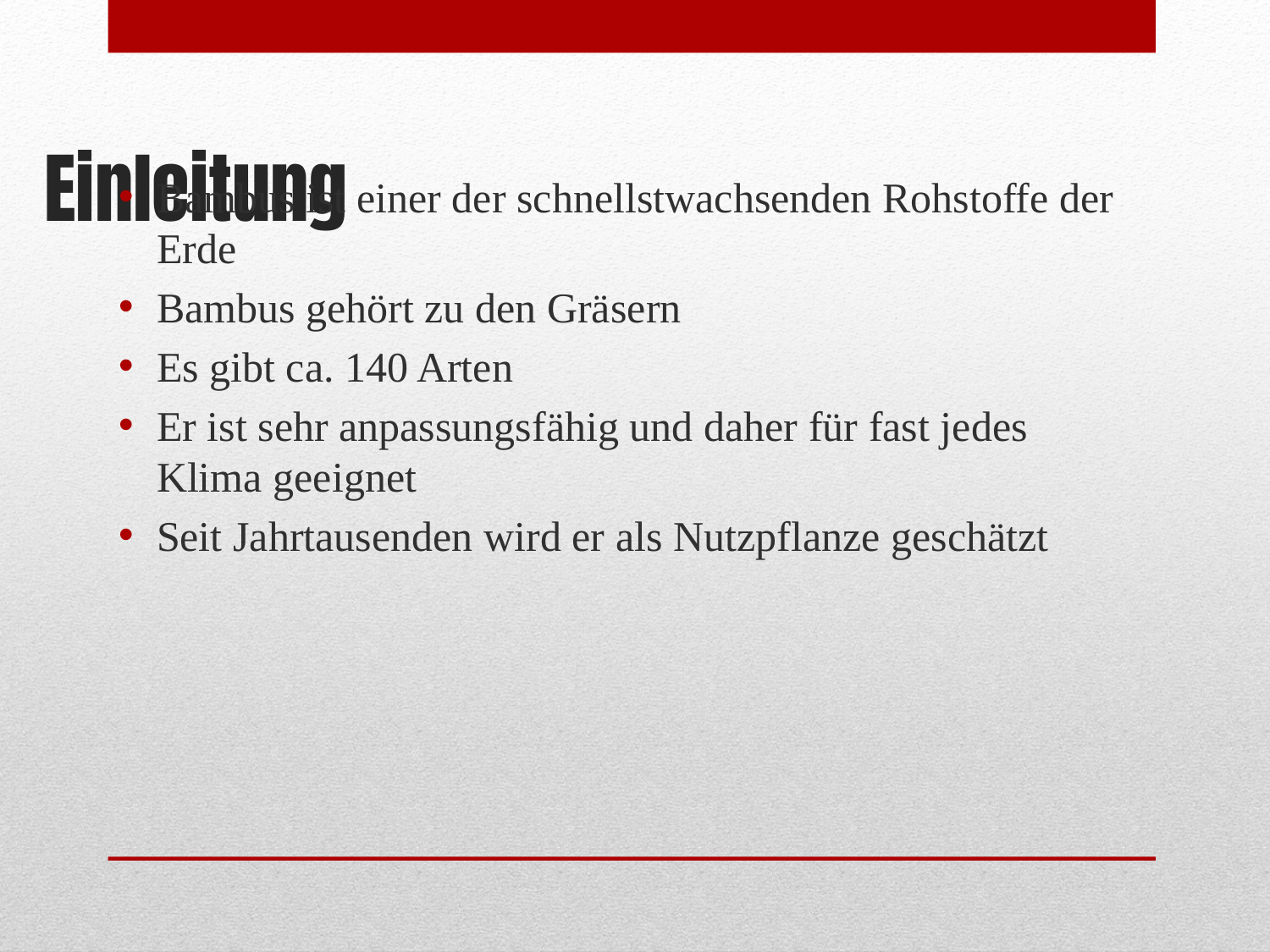

Bambus ist einer der schnellstwachsenden Rohstoffe der Erde
Bambus gehört zu den Gräsern
Es gibt ca. 140 Arten
Er ist sehr anpassungsfähig und daher für fast jedes Klima geeignet
Seit Jahrtausenden wird er als Nutzpflanze geschätzt
# Einleitung